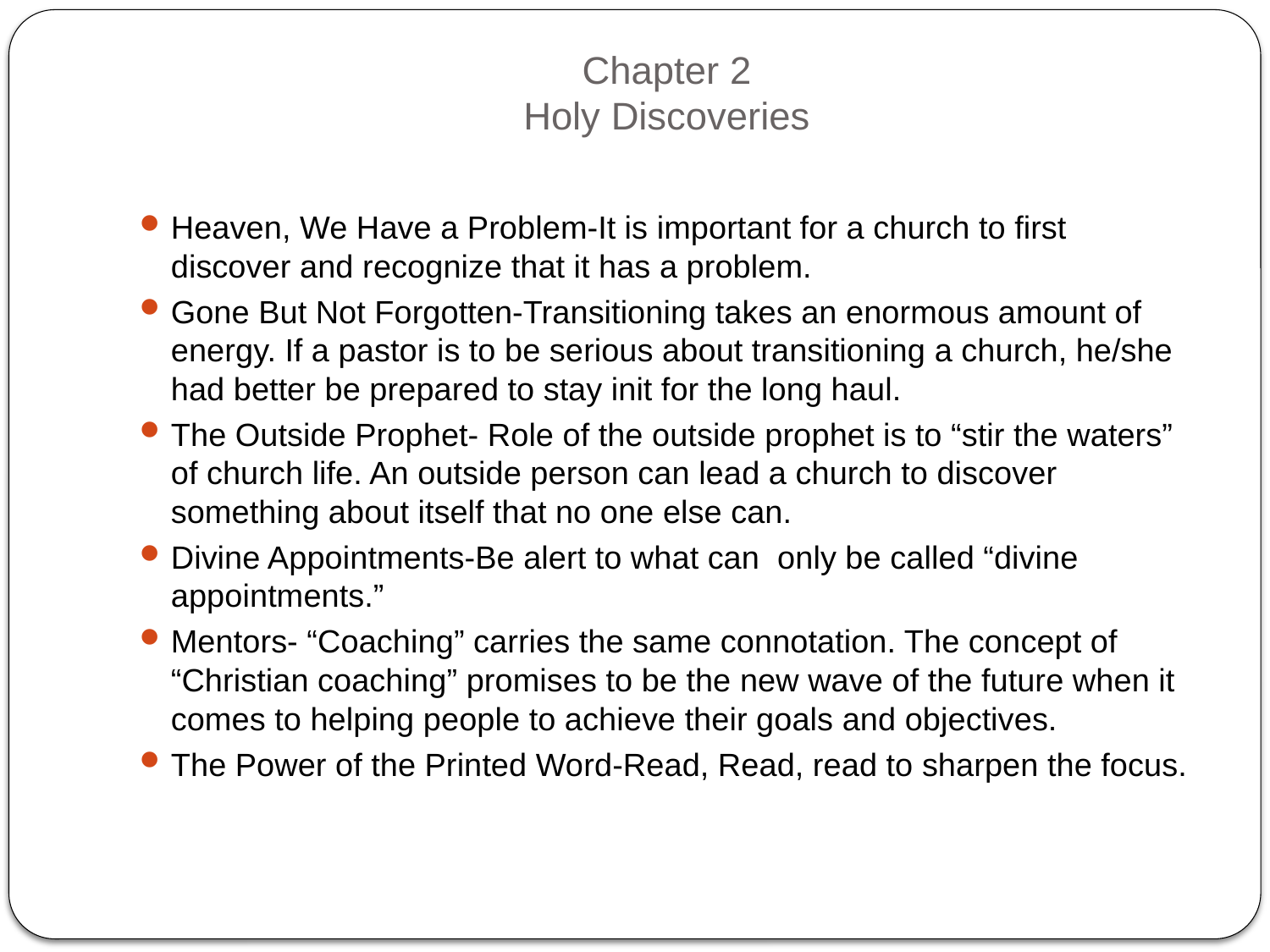

# Chapter 2 Holy Discoveries
Heaven, We Have a Problem-It is important for a church to first discover and recognize that it has a problem.
Gone But Not Forgotten-Transitioning takes an enormous amount of energy. If a pastor is to be serious about transitioning a church, he/she had better be prepared to stay init for the long haul.
The Outside Prophet- Role of the outside prophet is to “stir the waters” of church life. An outside person can lead a church to discover  something about itself that no one else can.
Divine Appointments-Be alert to what can  only be called “divine appointments.”
Mentors- “Coaching” carries the same connotation. The concept of “Christian coaching” promises to be the new wave of the future when it comes to helping people to achieve their goals and objectives.
The Power of the Printed Word-Read, Read, read to sharpen the focus.